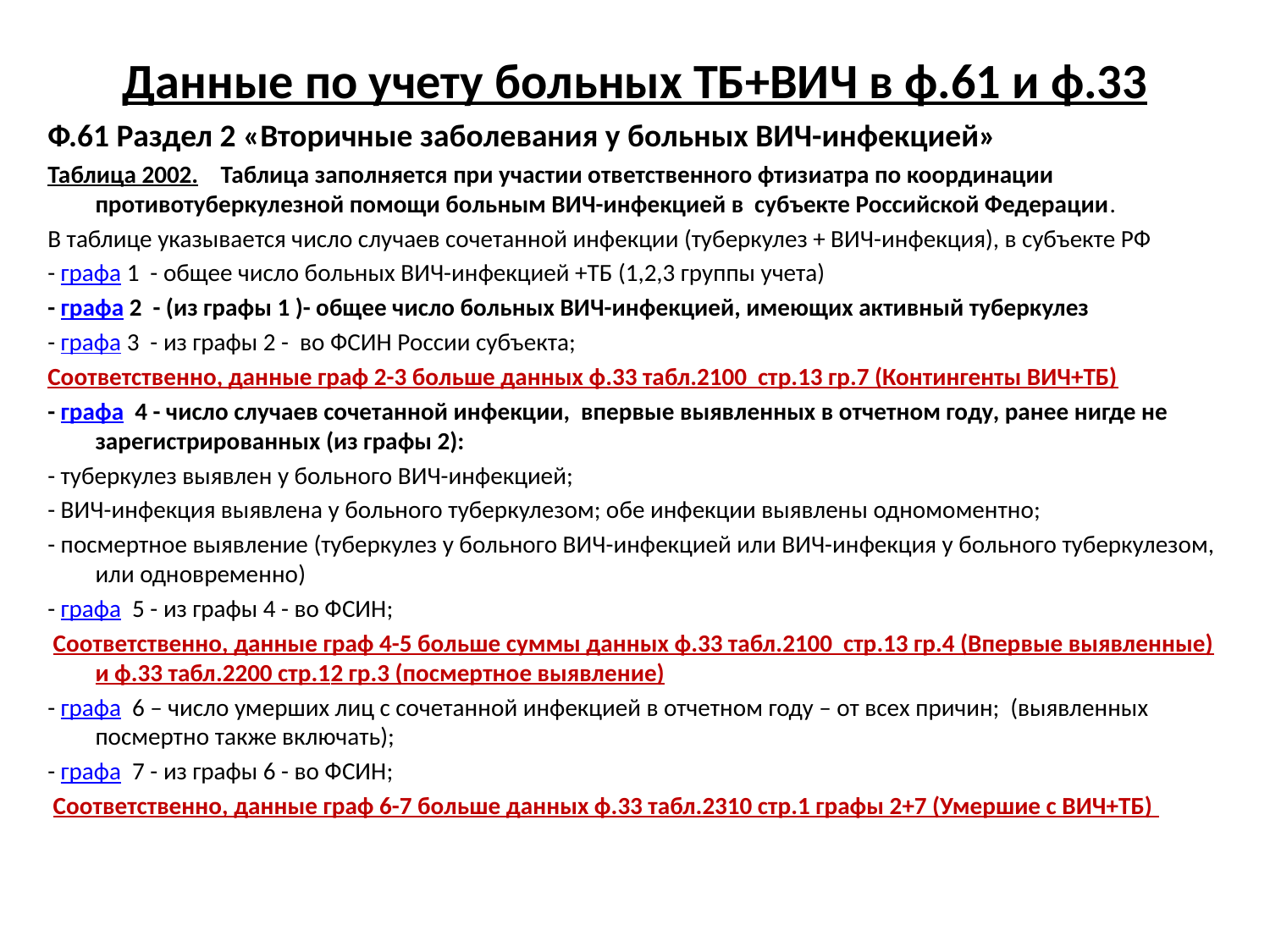

# Данные по учету больных ТБ+ВИЧ в ф.61 и ф.33
Ф.61 Раздел 2 «Вторичные заболевания у больных ВИЧ-инфекцией»
Таблица 2002.    Таблица заполняется при участии ответственного фтизиатра по координации противотуберкулезной помощи больным ВИЧ-инфекцией в  субъекте Российской Федерации.
В таблице указывается число случаев сочетанной инфекции (туберкулез + ВИЧ-инфекция), в субъекте РФ
- графа 1  - общее число больных ВИЧ-инфекцией +ТБ (1,2,3 группы учета)
- графа 2  - (из графы 1 )- общее число больных ВИЧ-инфекцией, имеющих активный туберкулез
- графа 3  - из графы 2 -  во ФСИН России субъекта;
Соответственно, данные граф 2-3 больше данных ф.33 табл.2100  стр.13 гр.7 (Контингенты ВИЧ+ТБ)
- графа  4 - число случаев сочетанной инфекции,  впервые выявленных в отчетном году, ранее нигде не зарегистрированных (из графы 2):
- туберкулез выявлен у больного ВИЧ-инфекцией;
- ВИЧ-инфекция выявлена у больного туберкулезом; обе инфекции выявлены одномоментно;
- посмертное выявление (туберкулез у больного ВИЧ-инфекцией или ВИЧ-инфекция у больного туберкулезом, или одновременно)
- графа  5 - из графы 4 - во ФСИН;
 Соответственно, данные граф 4-5 больше суммы данных ф.33 табл.2100  стр.13 гр.4 (Впервые выявленные) и ф.33 табл.2200 стр.12 гр.3 (посмертное выявление)
- графа  6 – число умерших лиц с сочетанной инфекцией в отчетном году – от всех причин;  (выявленных посмертно также включать);
- графа  7 - из графы 6 - во ФСИН;
 Соответственно, данные граф 6-7 больше данных ф.33 табл.2310 стр.1 графы 2+7 (Умершие с ВИЧ+ТБ)